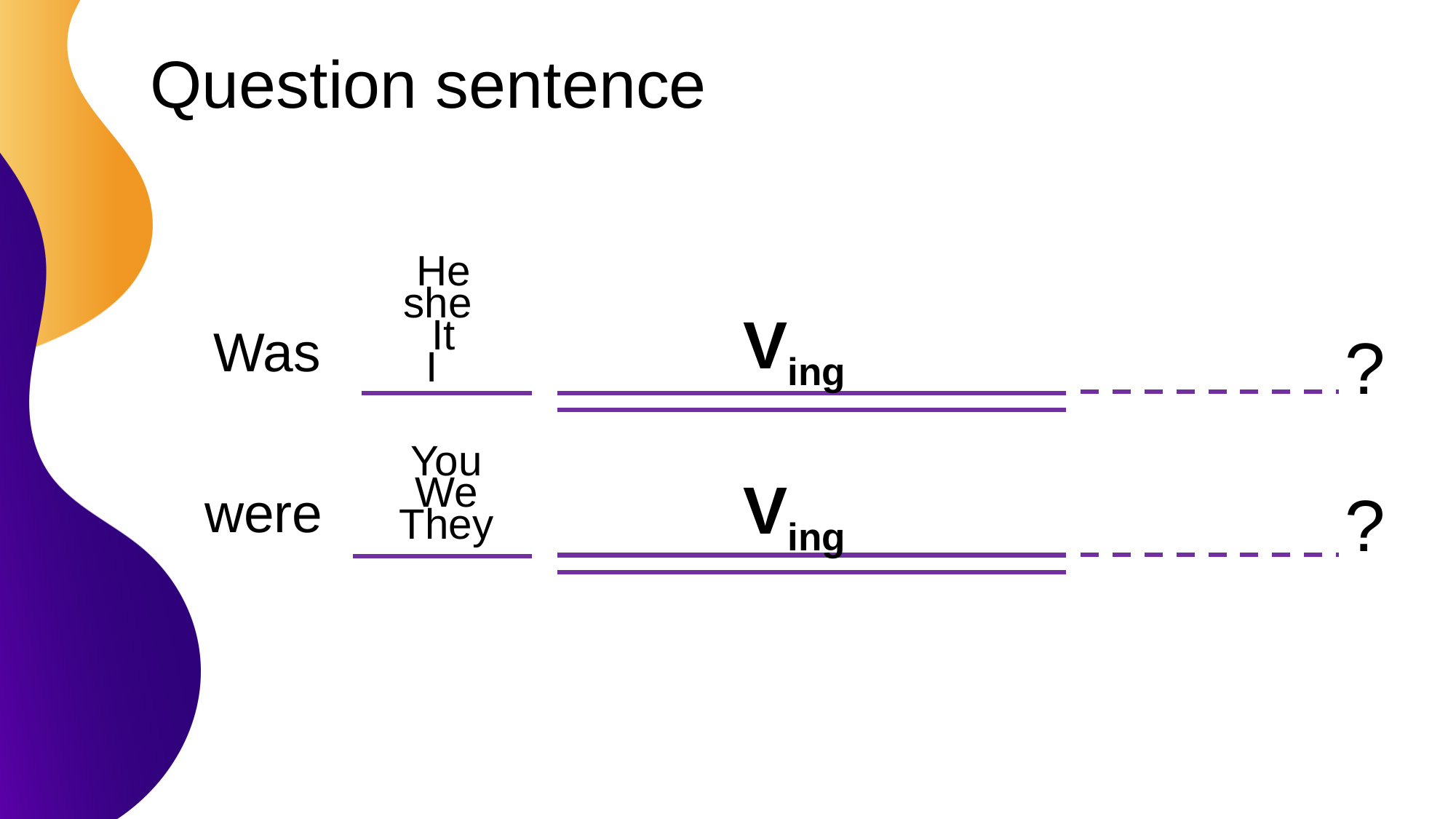

# Question sentence

He
she
It
I
Ving
Was
?
You
We
They

Ving
were
?